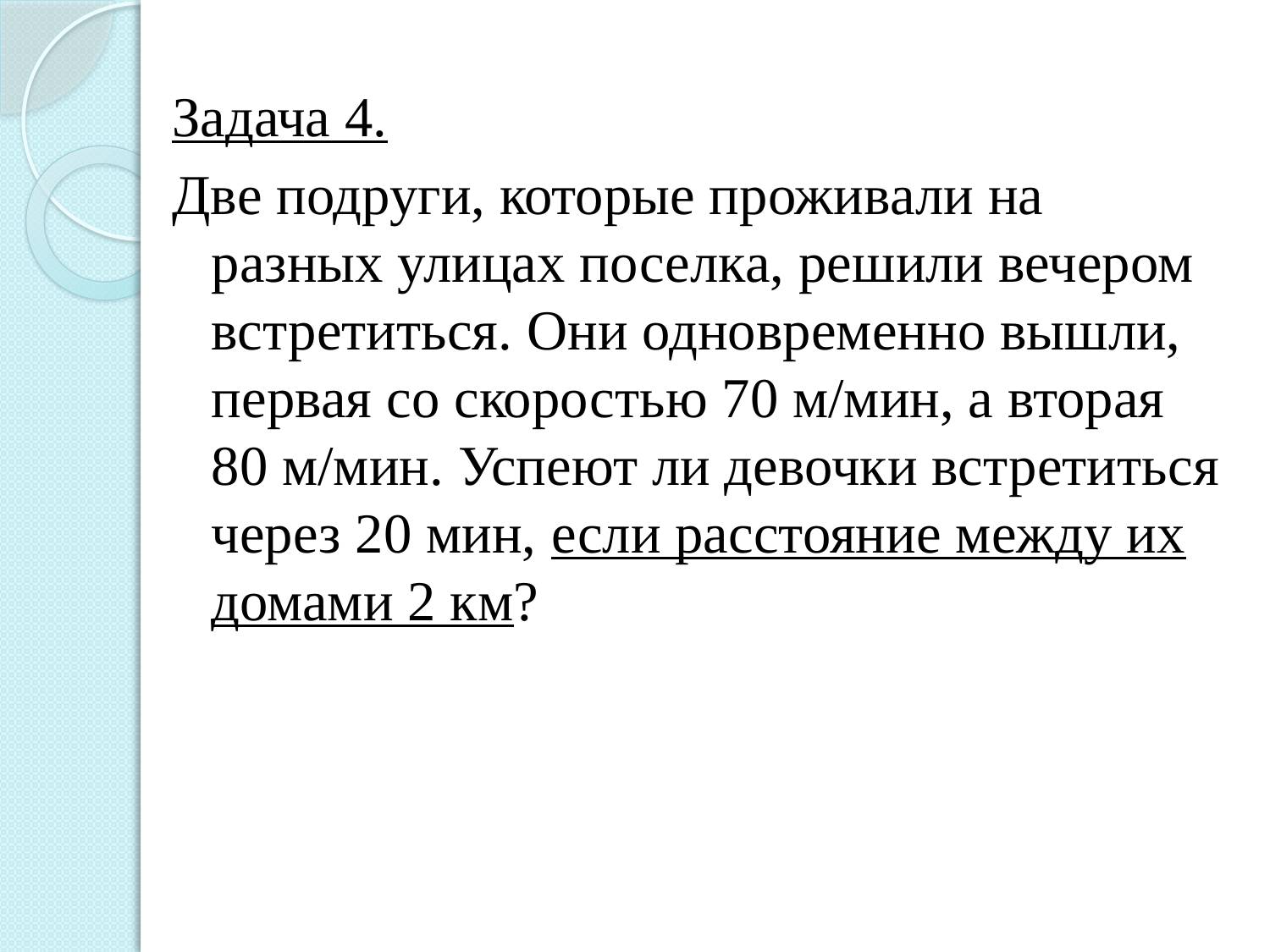

#
Задача 4.
Две подруги, которые проживали на разных улицах поселка, решили вечером встретиться. Они одновременно вышли, первая со скоростью 70 м/мин, а вторая  80 м/мин. Успеют ли девочки встретиться через 20 мин, если расстояние между их домами 2 км?